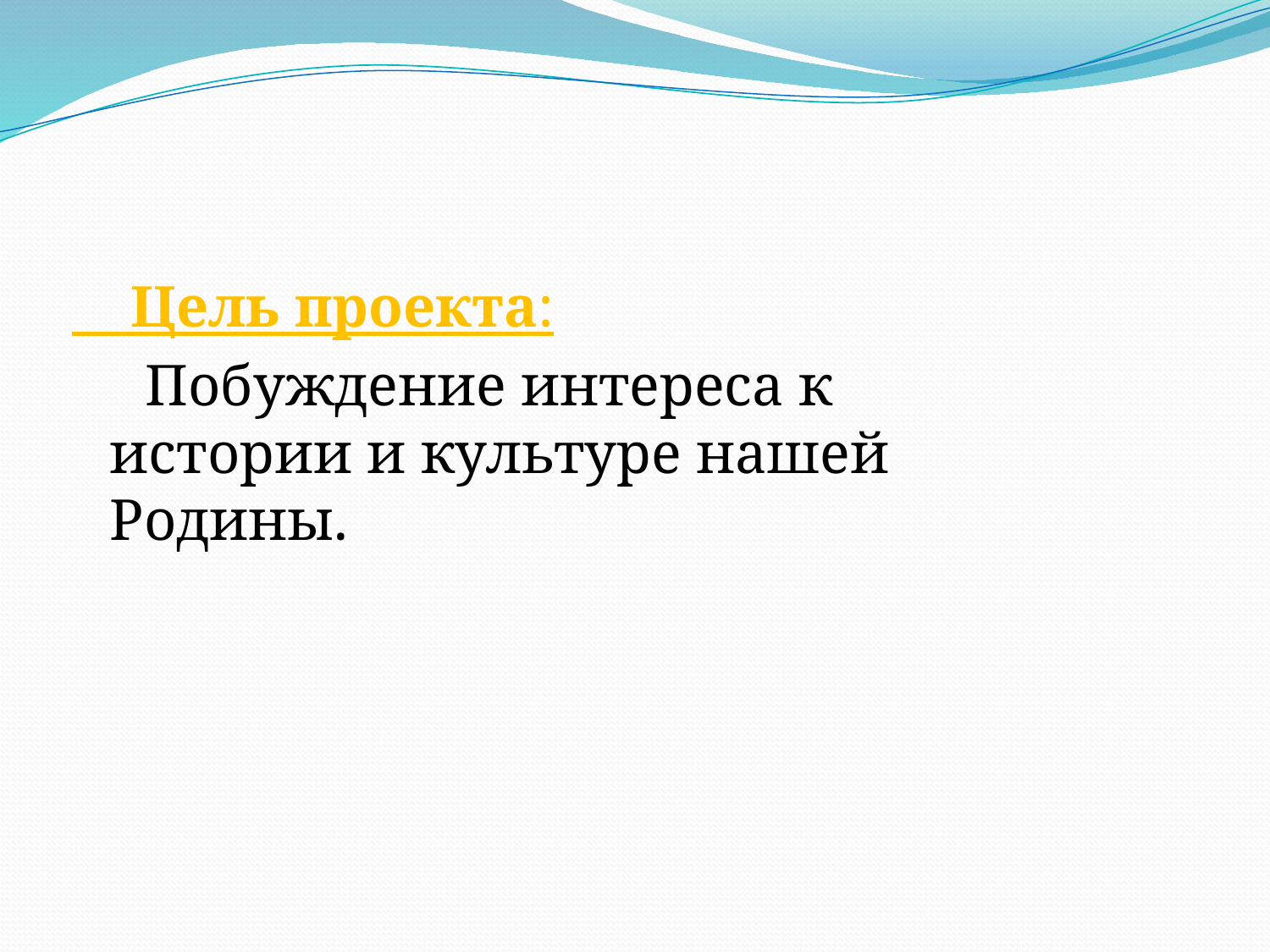

Цель проекта:
     Побуждение интереса к истории и культуре нашей Родины.